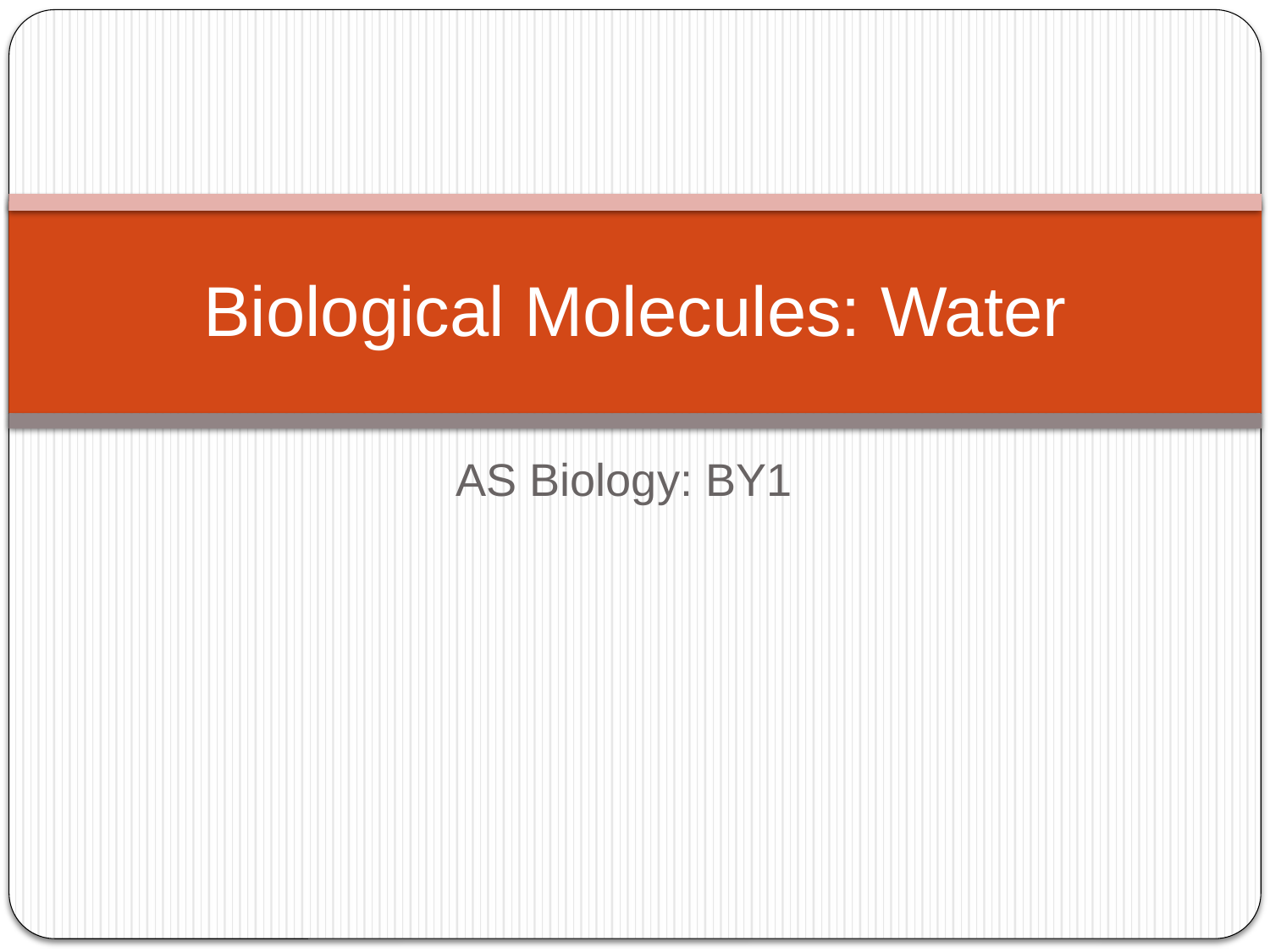

# Biological Molecules: Water
AS Biology: BY1